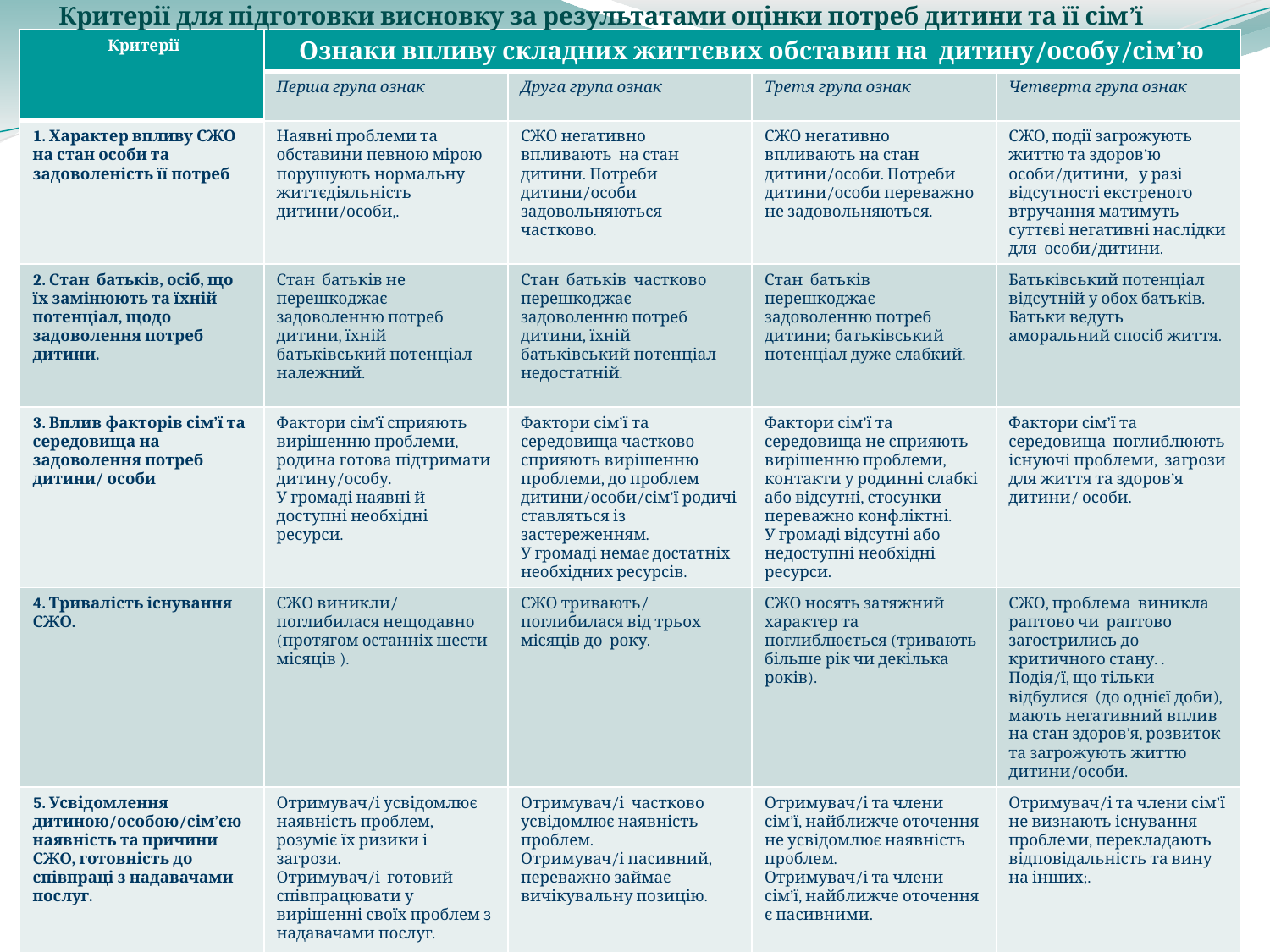

Критерії для підготовки висновку за результатами оцінки потреб дитини та її сім’ї
| Критерії | Ознаки впливу складних життєвих обставин на дитину/особу/сім’ю |  |  |  |
| --- | --- | --- | --- | --- |
|  | Перша група ознак | Друга група ознак | Третя група ознак | Четверта група ознак |
| 1. Характер впливу СЖО на стан особи та задоволеність її потреб | Наявні проблеми та обставини певною мірою порушують нормальну життєдіяльність дитини/особи,. | СЖО негативно впливають на стан дитини. Потреби дитини/особи задовольняються частково. | СЖО негативно впливають на стан дитини/особи. Потреби дитини/особи переважно не задовольняються. | СЖО, події загрожують життю та здоров’ю особи/дитини, у разі відсутності екстреного втручання матимуть суттєві негативні наслідки для особи/дитини. |
| 2. Стан батьків, осіб, що їх замінюють та їхній потенціал, щодо задоволення потреб дитини. | Стан батьків не перешкоджає задоволенню потреб дитини, їхній батьківський потенціал належний. | Стан батьків частково перешкоджає задоволенню потреб дитини, їхній батьківський потенціал недостатній. | Стан батьків перешкоджає задоволенню потреб дитини; батьківський потенціал дуже слабкий. | Батьківський потенціал відсутній у обох батьків. Батьки ведуть аморальний спосіб життя. |
| 3. Вплив факторів сім’ї та середовища на задоволення потреб дитини/ особи | Фактори сім’ї сприяють вирішенню проблеми, родина готова підтримати дитину/особу. У громаді наявні й доступні необхідні ресурси. | Фактори сім’ї та середовища частково сприяють вирішенню проблеми, до проблем дитини/особи/сім’ї родичі ставляться із застереженням. У громаді немає достатніх необхідних ресурсів. | Фактори сім’ї та середовища не сприяють вирішенню проблеми, контакти у родинні слабкі або відсутні, стосунки переважно конфліктні. У громаді відсутні або недоступні необхідні ресурси. | Фактори сім’ї та середовища поглиблюють існуючі проблеми, загрози для життя та здоров’я дитини/ особи. |
| 4. Тривалість існування СЖО. | СЖО виникли/ поглибилася нещодавно (протягом останніх шести місяців ). | СЖО тривають/ поглибилася від трьох місяців до року. | СЖО носять затяжний характер та поглиблюється (тривають більше рік чи декілька років). | СЖО, проблема виникла раптово чи раптово загострились до критичного стану. . Подія/ї, що тільки відбулися (до однієї доби), мають негативний вплив на стан здоров’я, розвиток та загрожують життю дитини/особи. |
| 5. Усвідомлення дитиною/особою/сім’єю наявність та причини СЖО, готовність до співпраці з надавачами послуг. | Отримувач/і усвідомлює наявність проблем, розуміє їх ризики і загрози. Отримувач/і готовий співпрацювати у вирішенні своїх проблем з надавачами послуг. | Отримувач/і частково усвідомлює наявність проблем. Отримувач/і пасивний, переважно займає вичікувальну позицію. | Отримувач/і та члени сім’ї, найближче оточення не усвідомлює наявність проблем. Отримувач/і та члени сім’ї, найближче оточення є пасивними. | Отримувач/і та члени сім’ї не визнають існування проблеми, перекладають відповідальність та вину на інших;. |